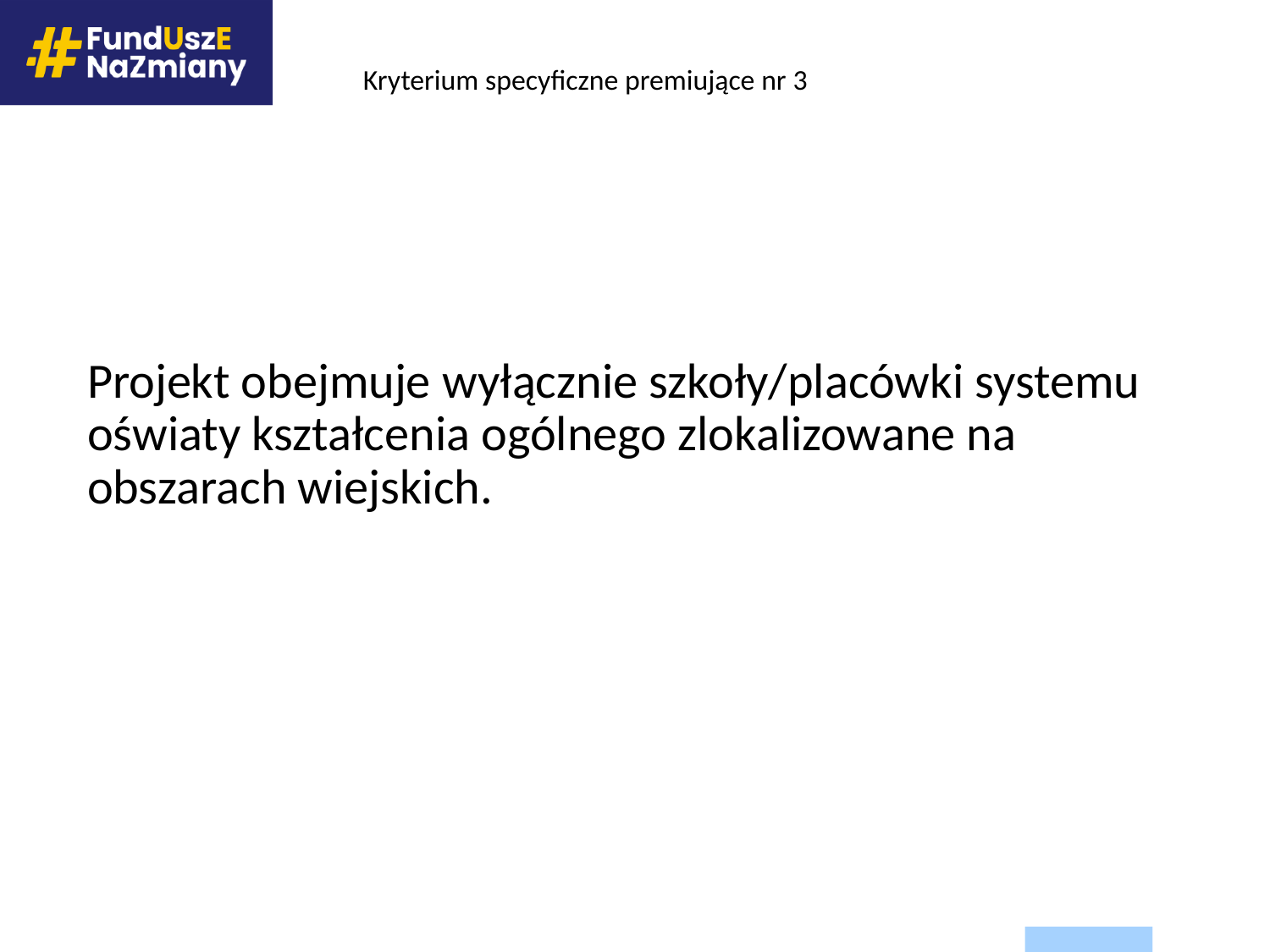

# Kryterium specyficzne premiujące nr 3

Projekt obejmuje wyłącznie szkoły/placówki systemu oświaty kształcenia ogólnego zlokalizowane na obszarach wiejskich.